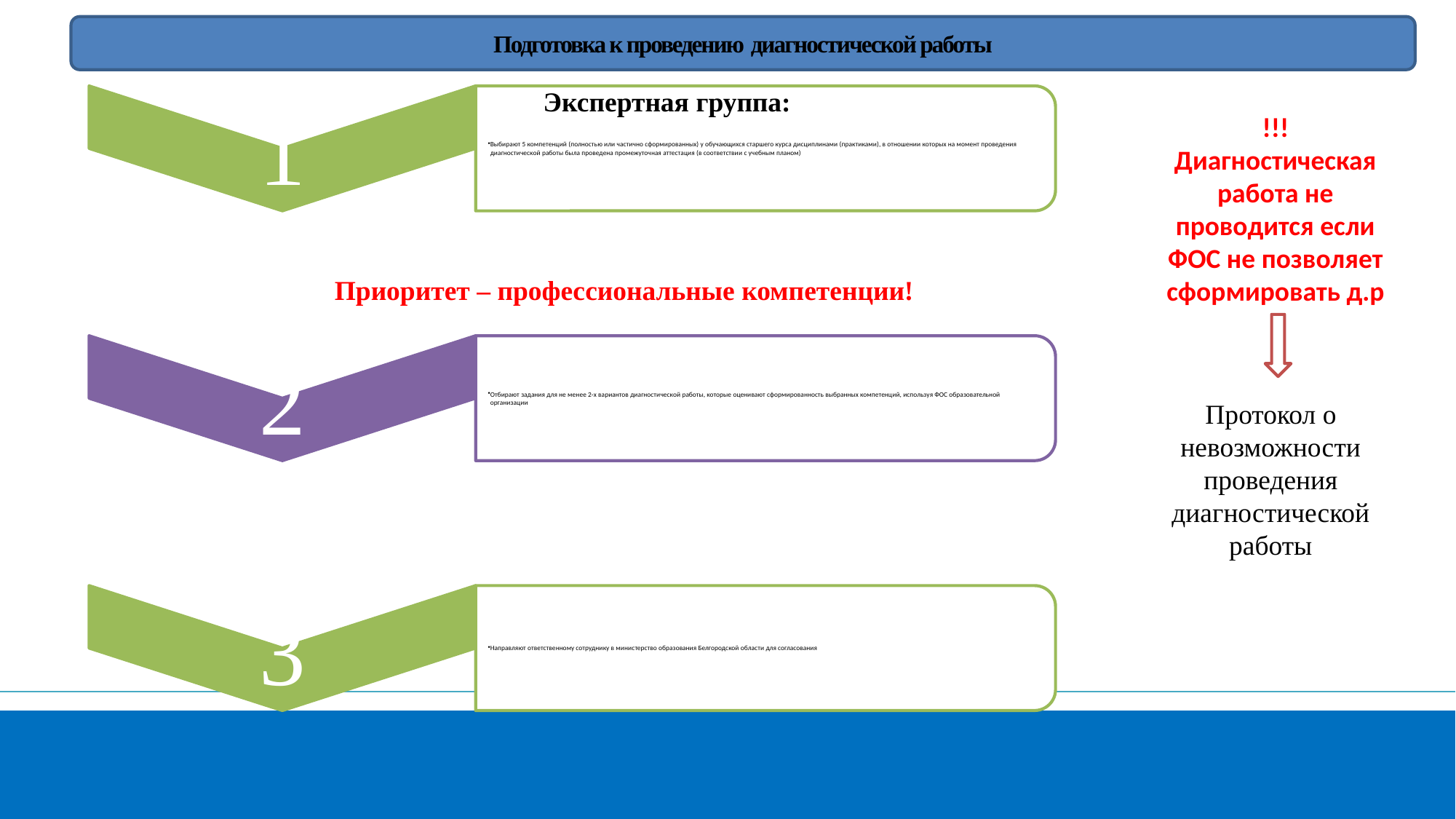

Подготовка к проведению диагностической работы
Экспертная группа:
1
Выбирают 5 компетенций (полностью или частично сформированных) у обучающихся старшего курса дисциплинами (практиками), в отношении которых на момент проведения диагностической работы была проведена промежуточная аттестация (в соответствии с учебным планом)
2
Отбирают задания для не менее 2-х вариантов диагностической работы, которые оценивают сформированность выбранных компетенций, используя ФОС образовательной организации
3
Направляют ответственному сотруднику в министерство образования Белгородской области для согласования
!!!
Диагностическая
работа не
проводится если
ФОС не позволяет
сформировать д.р
Приоритет – профессиональные компетенции!
69 материалов

Протокол о
невозможности
проведения
диагностической работы